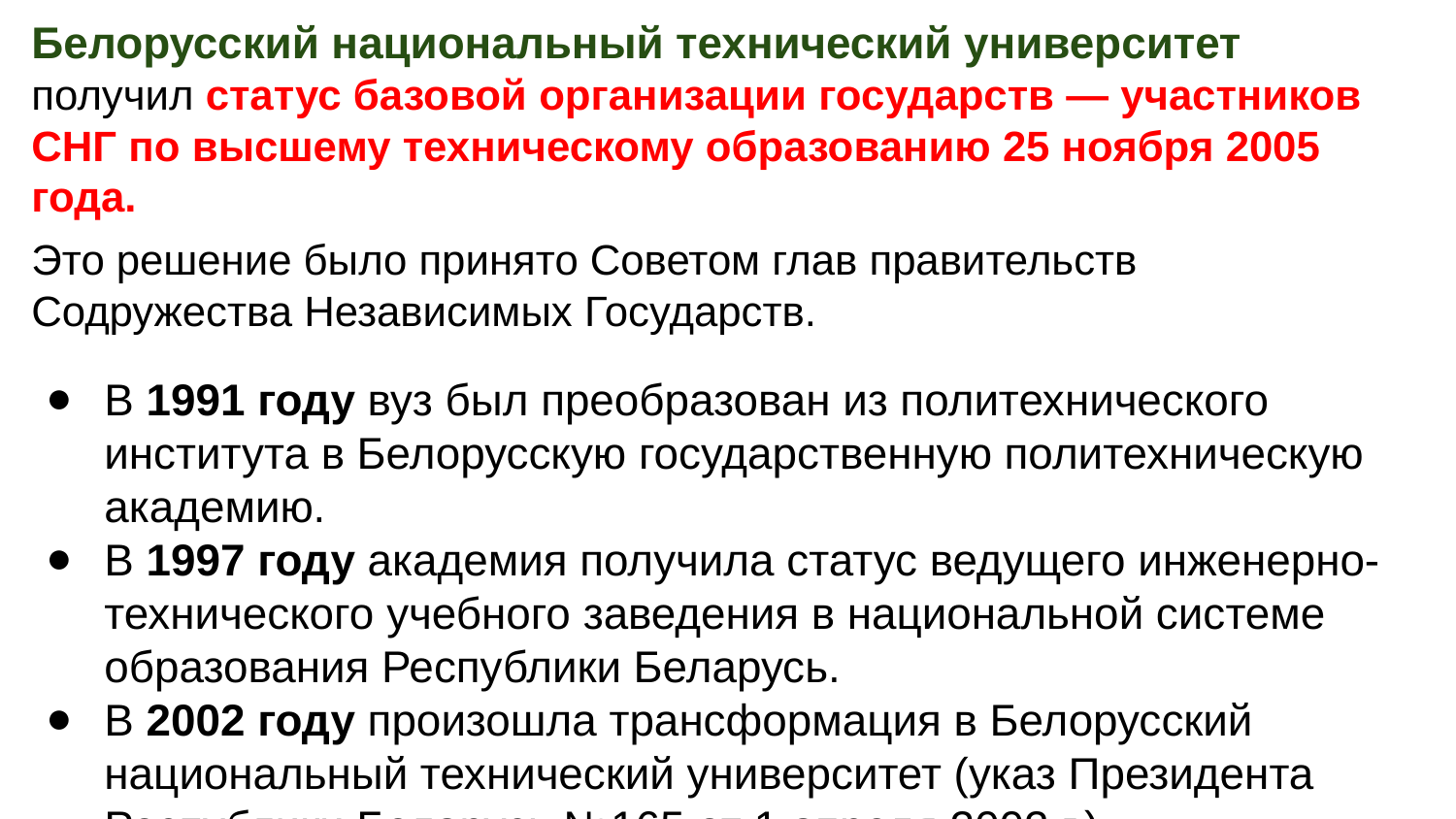

Белорусский национальный технический университет получил статус базовой организации государств — участников СНГ по высшему техническому образованию 25 ноября 2005 года.
Это решение было принято Советом глав правительств Содружества Независимых Государств.
В 1991 году вуз был преобразован из политехнического института в Белорусскую государственную политехническую академию.
В 1997 году академия получила статус ведущего инженерно-технического учебного заведения в национальной системе образования Республики Беларусь.
В 2002 году произошла трансформация в Белорусский национальный технический университет (указ Президента Республики Беларусь №165 от 1 апреля 2002 г.).